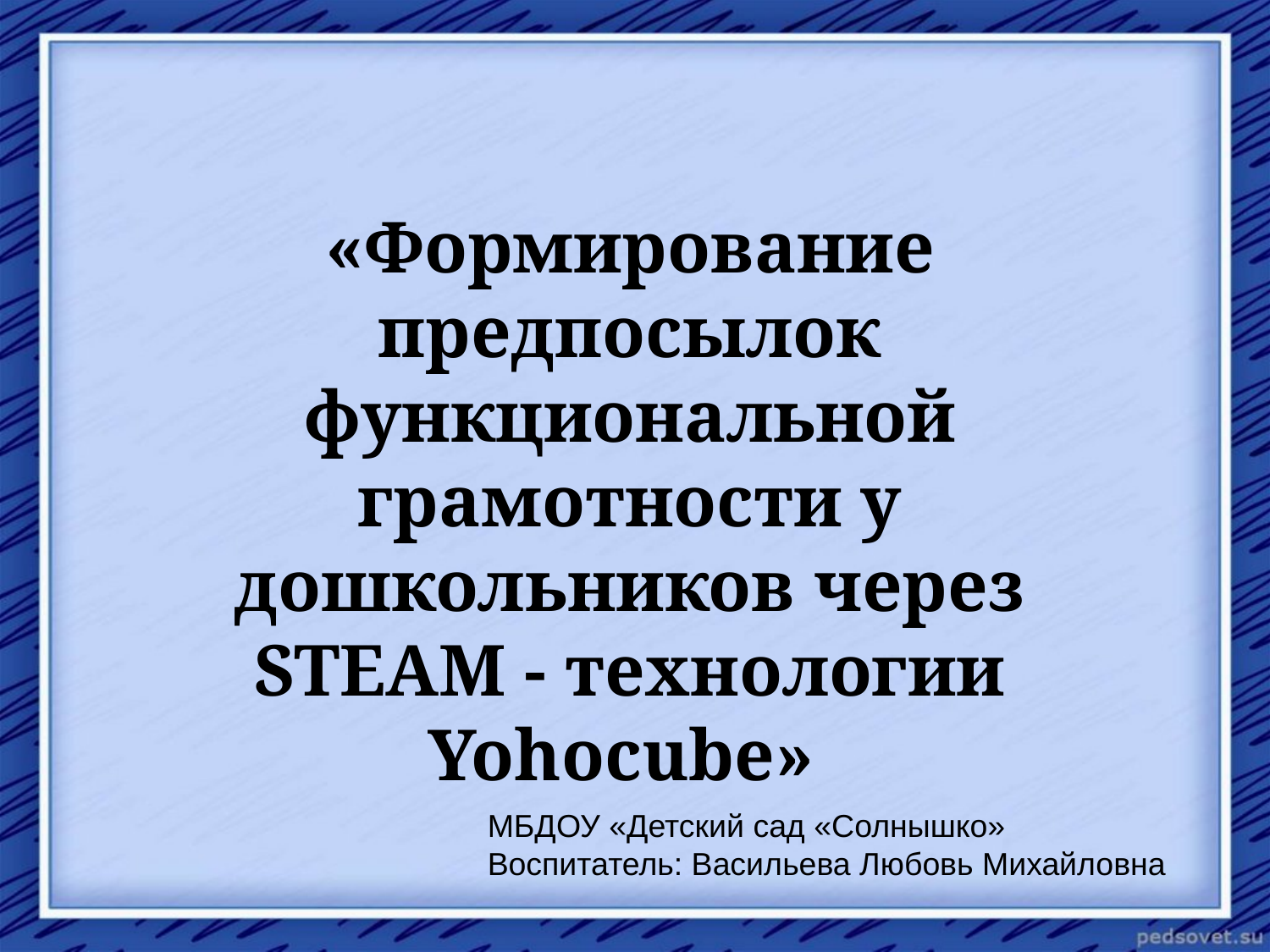

«Формирование предпосылок функциональной грамотности у дошкольников через STEАM - технологии Yohocube»
МБДОУ «Детский сад «Солнышко»
Воспитатель: Васильева Любовь Михайловна